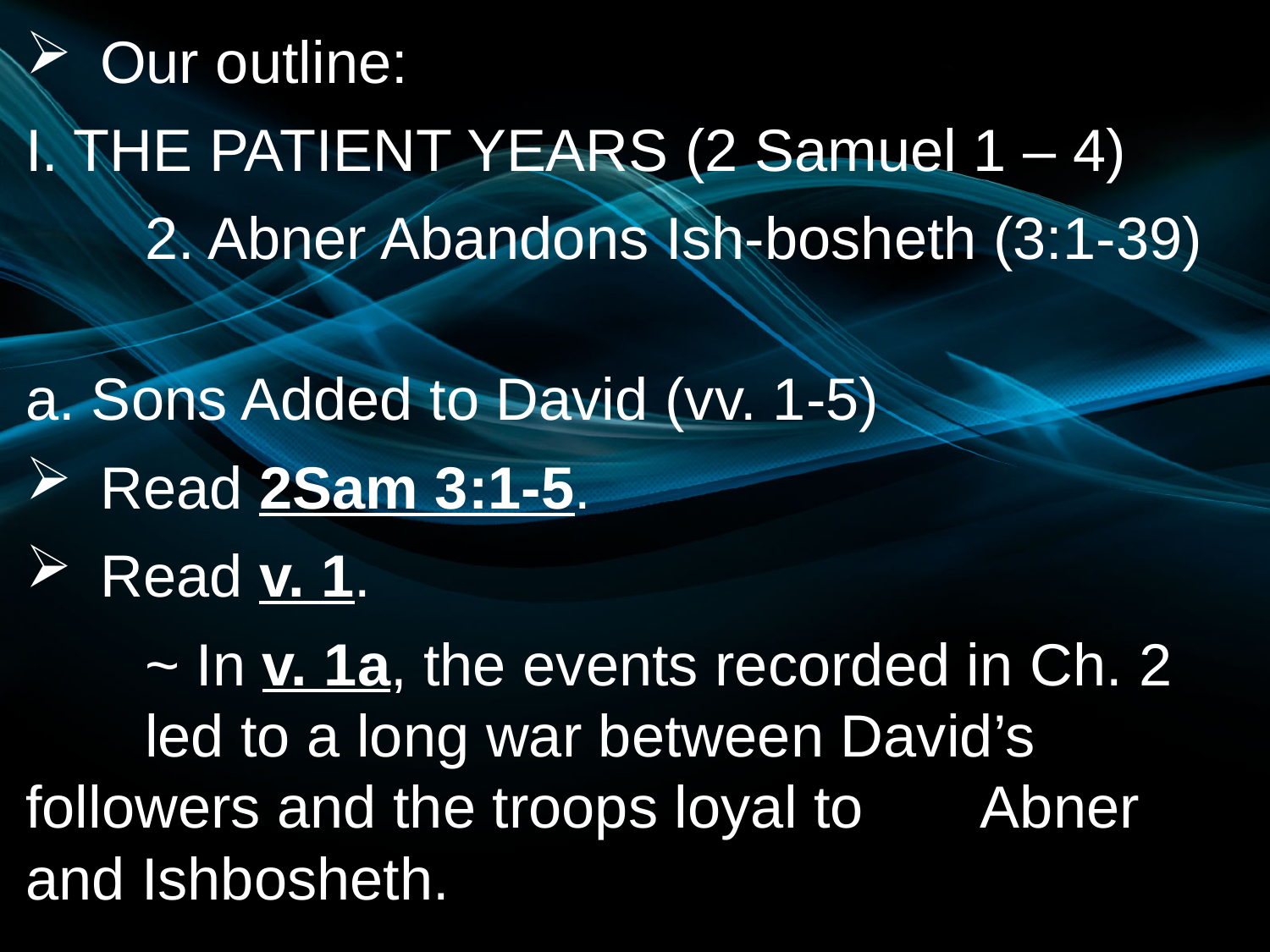

Our outline:
I. THE PATIENT YEARS (2 Samuel 1 – 4)
	2. Abner Abandons Ish-bosheth (3:1-39)

a. Sons Added to David (vv. 1-5)
Read 2Sam 3:1-5.
Read v. 1.
	~ In v. 1a, the events recorded in Ch. 2 		led to a long war between David’s 			followers and the troops loyal to 			Abner and Ishbosheth.